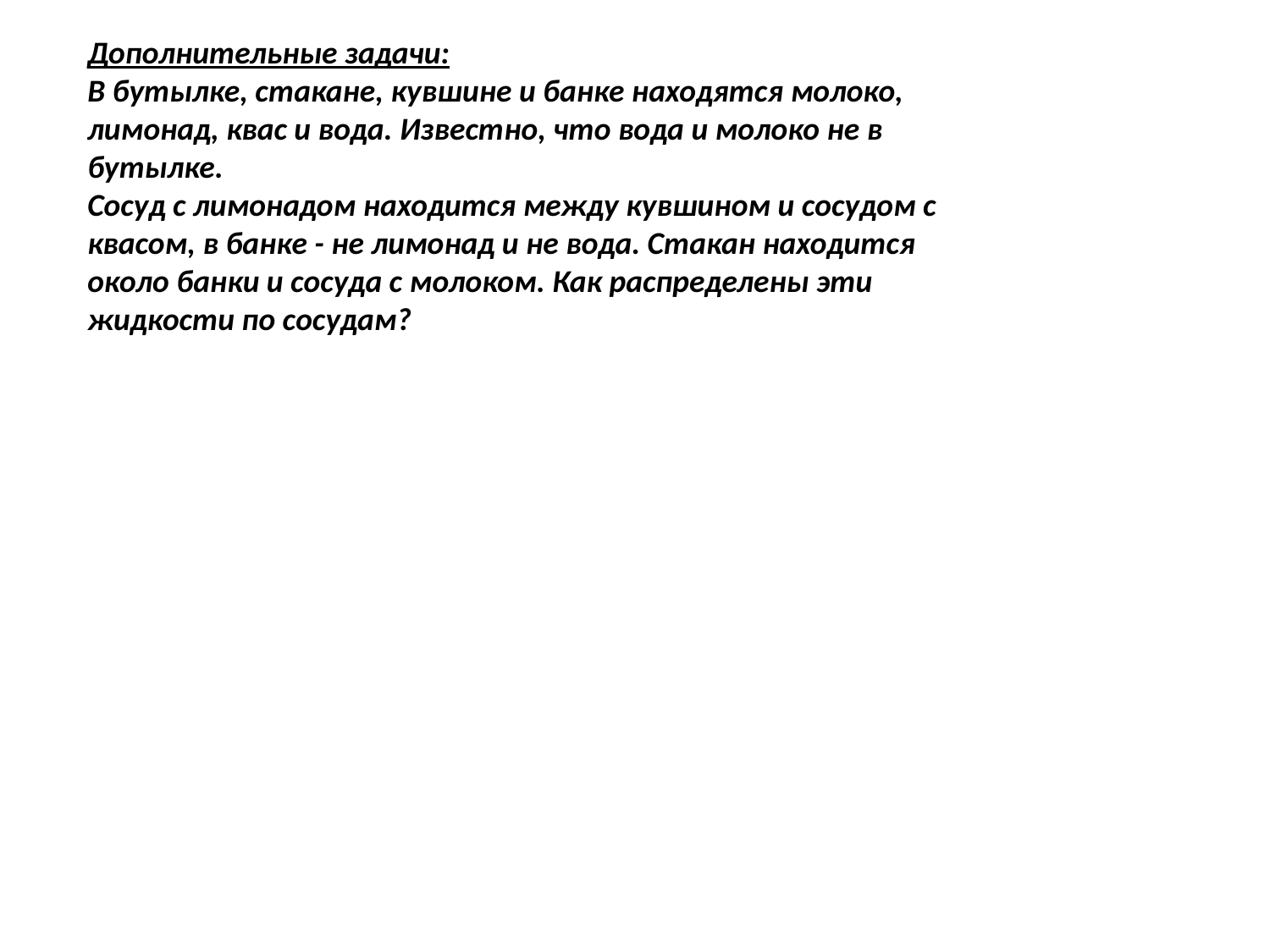

Дополнительные задачи:
В бутылке, стакане, кувшине и банке находятся молоко, лимонад, квас и вода. Известно, что вода и молоко не в бутылке.
Сосуд с лимонадом находится между кувшином и сосудом с квасом, в банке - не лимонад и не вода. Стакан находится около банки и сосуда с молоком. Как распределены эти жидкости по сосудам?